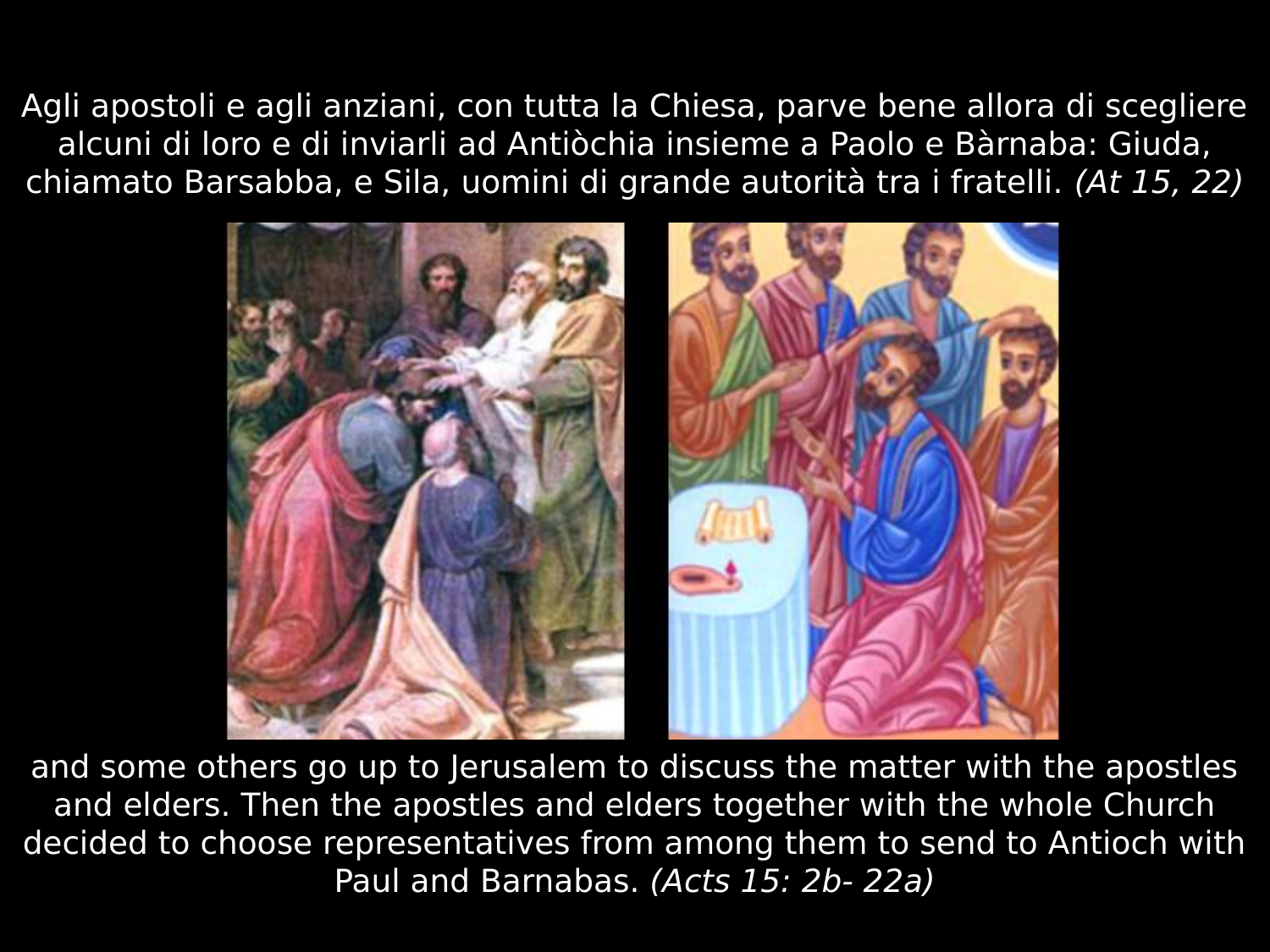

# Agli apostoli e agli anziani, con tutta la Chiesa, parve bene allora di scegliere alcuni di loro e di inviarli ad Antiòchia insieme a Paolo e Bàrnaba: Giuda, chiamato Barsabba, e Sila, uomini di grande autorità tra i fratelli. (At 15, 22)
and some others go up to Jerusalem to discuss the matter with the apostles and elders. Then the apostles and elders together with the whole Church decided to choose representatives from among them to send to Antioch with Paul and Barnabas. (Acts 15: 2b- 22a)